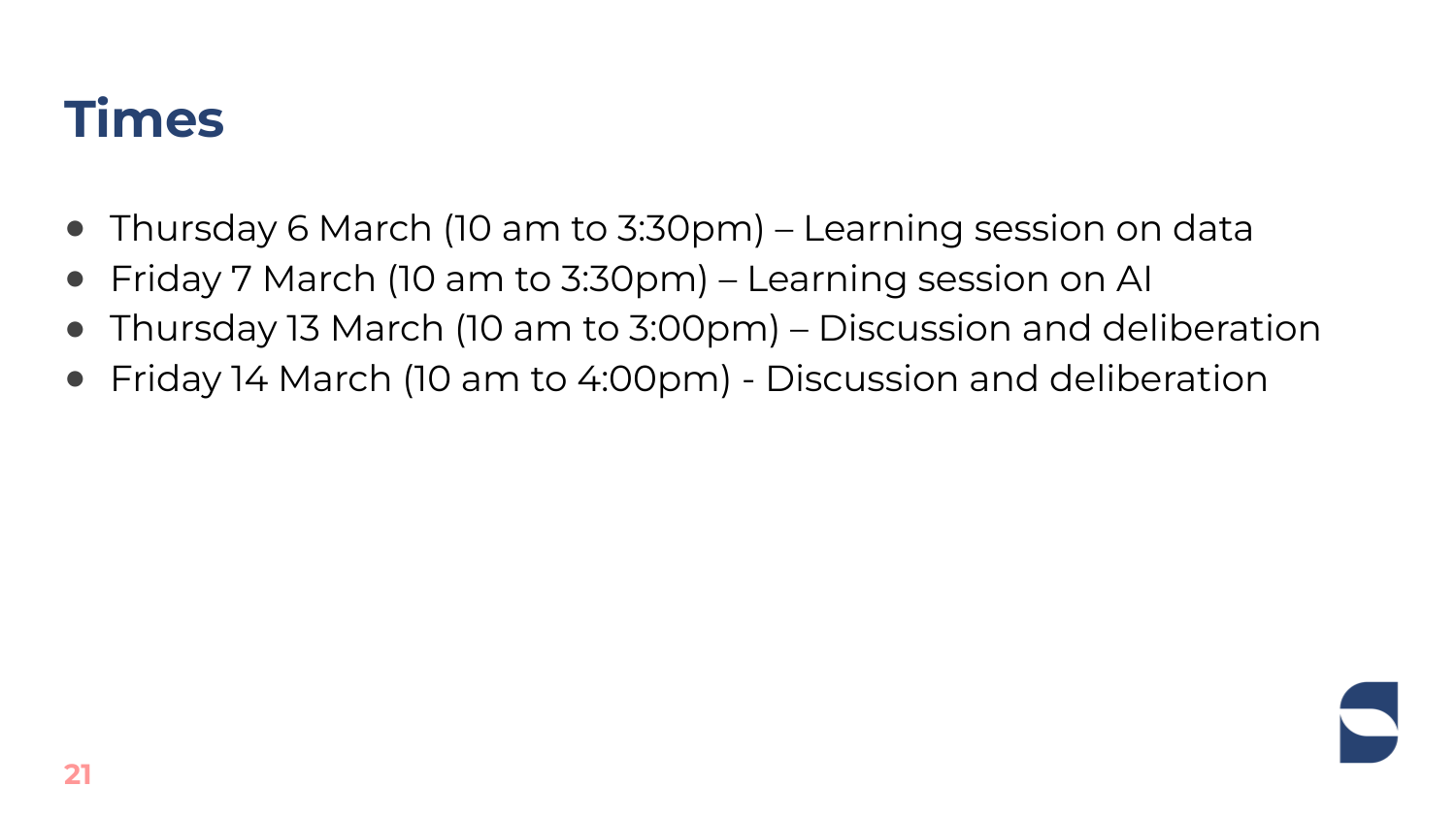

# Times
Thursday 6 March (10 am to 3:30pm) – Learning session on data
Friday 7 March (10 am to 3:30pm) – Learning session on AI
Thursday 13 March (10 am to 3:00pm) – Discussion and deliberation
Friday 14 March (10 am to 4:00pm) - Discussion and deliberation

21